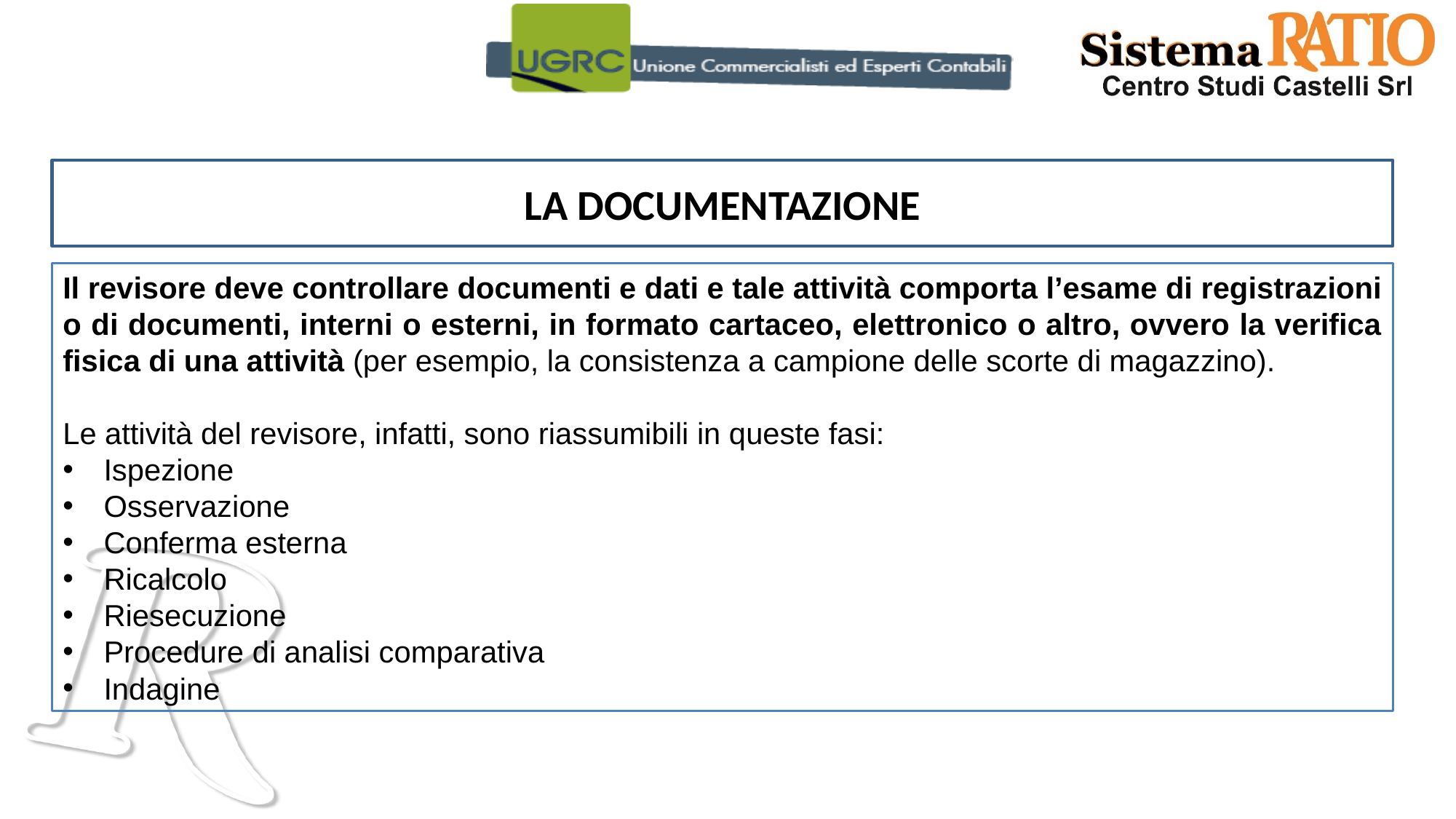

LA DOCUMENTAZIONE
Il revisore deve controllare documenti e dati e tale attività comporta l’esame di registrazioni o di documenti, interni o esterni, in formato cartaceo, elettronico o altro, ovvero la verifica fisica di una attività (per esempio, la consistenza a campione delle scorte di magazzino).

Le attività del revisore, infatti, sono riassumibili in queste fasi:
Ispezione
Osservazione
Conferma esterna
Ricalcolo
Riesecuzione
Procedure di analisi comparativa
Indagine